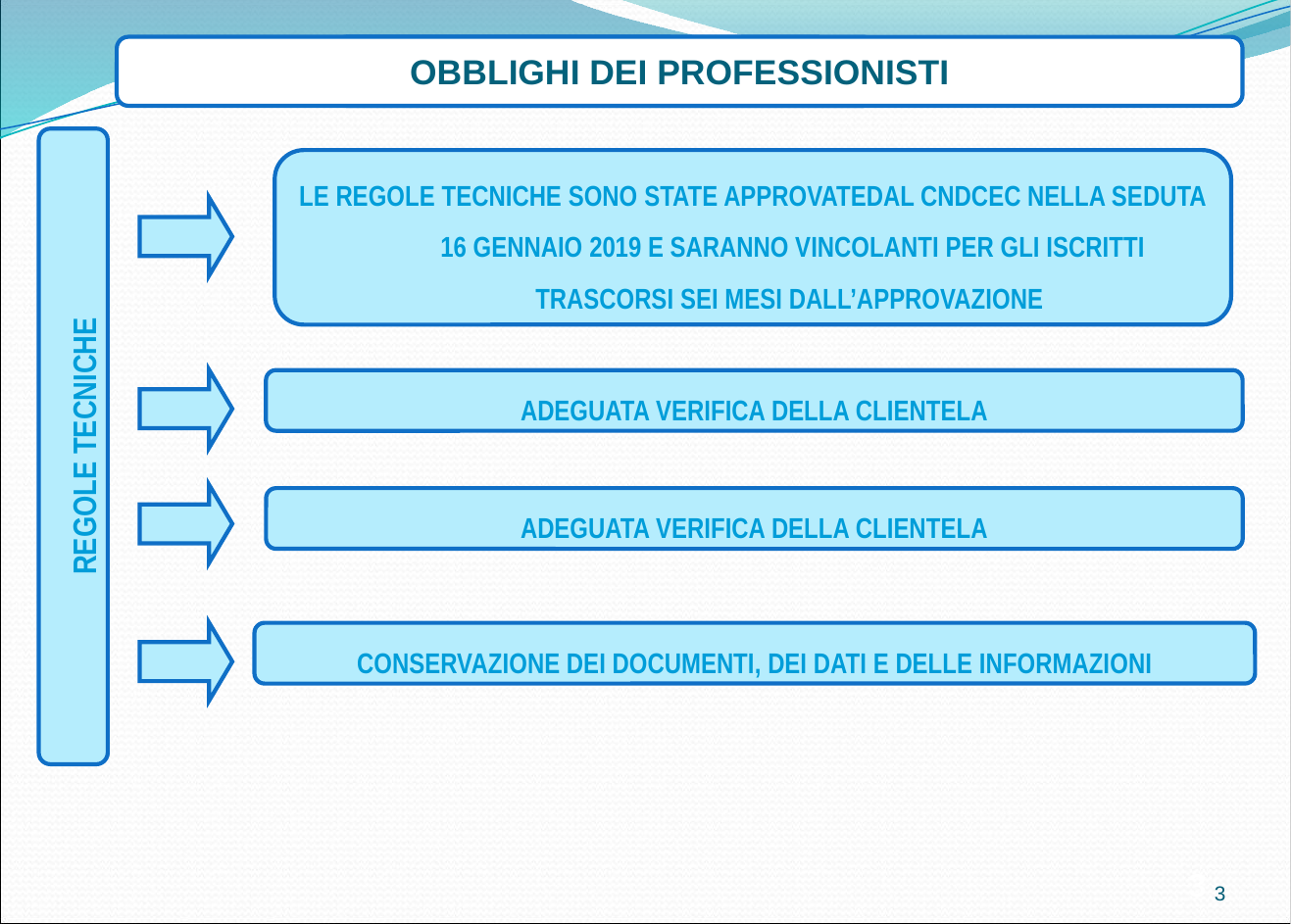

OBBLIGHI DEI PROFESSIONISTI
ANTIRICICLAGGIO
LE REGOLE TECNICHE SONO STATE APPROVATEDAL CNDCEC NELLA SEDUTA  16 GENNAIO 2019 E SARANNO VINCOLANTI PER GLI ISCRITTI TRASCORSI SEI MESI DALL’APPROVAZIONE

ADEGUATA VERIFICA DELLA CLIENTELA
REGOLE TECNICHE

ADEGUATA VERIFICA DELLA CLIENTELA

CONSERVAZIONE DEI DOCUMENTI, DEI DATI E DELLE INFORMAZIONI
3
3